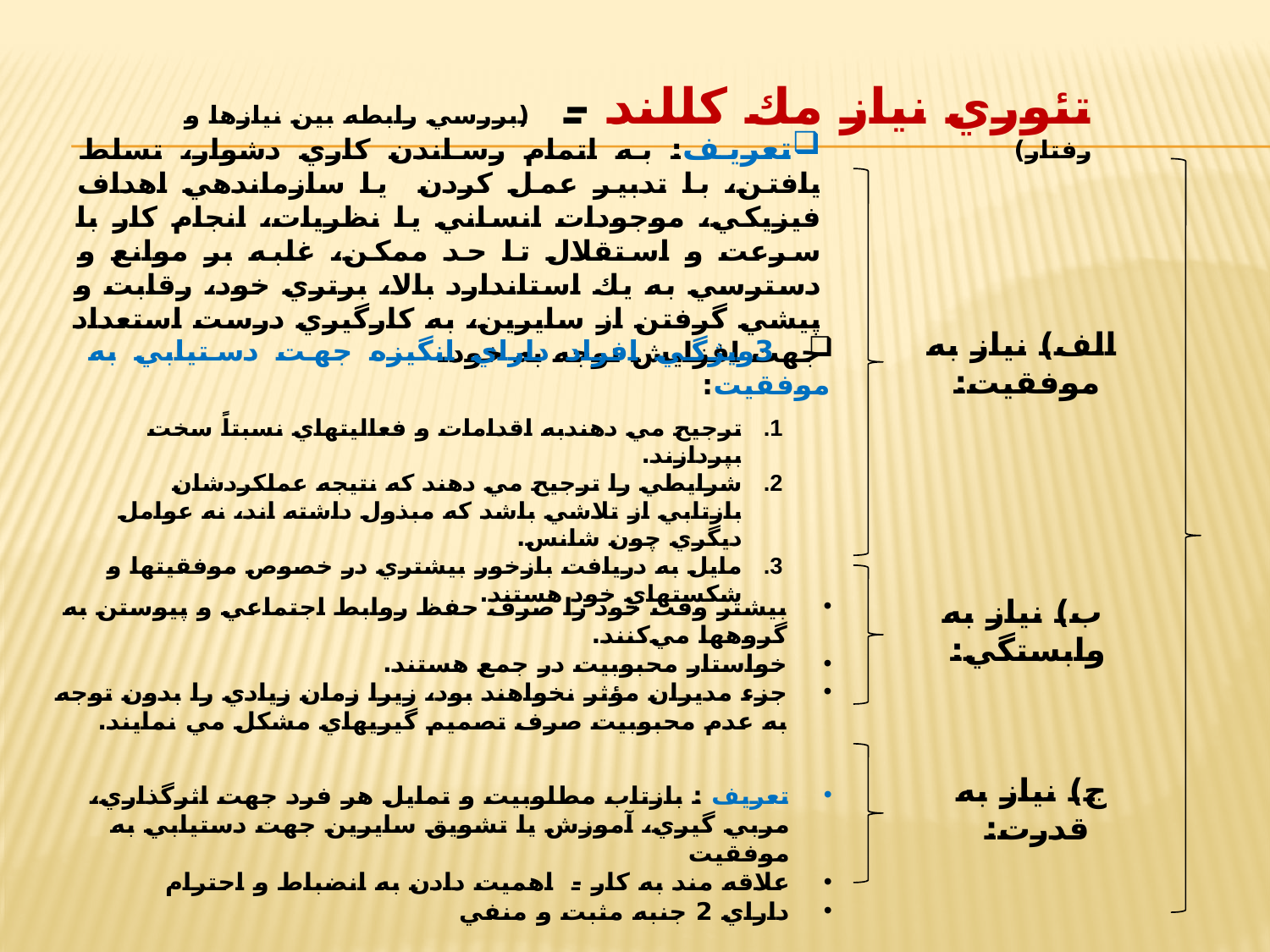

# تئوري نياز مك كللند –  (بررسي رابطه بين نيازها و رفتار)

تعريف: به اتمام رساندن كاري دشوار، تسلط يافتن، با تدبير عمل كردن  يا سازماندهي اهداف فيزيكي، موجودات انساني يا نظريات، انجام كار با سرعت و استقلال تا حد ممكن، غلبه بر موانع و دسترسي به يك استاندارد بالا، برتري خود، رقابت و پيشي گرفتن از سايرين، به كارگيري درست استعداد جهت افزايش توجه به خود.

الف) نياز به موفقيت:
  3ويژگي افراد داراي انگيزه جهت دستيابي به موفقيت:
ترجيح مي دهندبه اقدامات و فعاليتهاي نسبتاً سخت بپردازند.
شرايطي را ترجيح مي دهند كه نتيجه عملكردشان بازتابي از تلاشي باشد كه مبذول داشته اند، نه عوامل ديگري چون شانس.
مايل به دريافت بازخور بيشتري در خصوص موفقيتها و شكستهاي خود هستند.

بيشتر وقت خود را صرف حفظ روابط اجتماعي و پيوستن به گروهها مي‌كنند.
خواستار محبوبيت در جمع هستند.
جزء مديران مؤثر نخواهند بود، زيرا زمان زيادي را بدون توجه به عدم محبوبيت صرف تصميم گيريهاي مشكل مي نمايند.

ب) نياز به وابستگي:

ج) نياز به قدرت:
تعريف : بازتاب مطلوبيت و تمايل هر فرد جهت اثرگذاري، مربي گيري، آموزش يا تشويق سايرين جهت دستيابي به موفقيت
علاقه مند به كار -  اهميت دادن به انضباط و احترام
داراي 2 جنبه مثبت و منفي